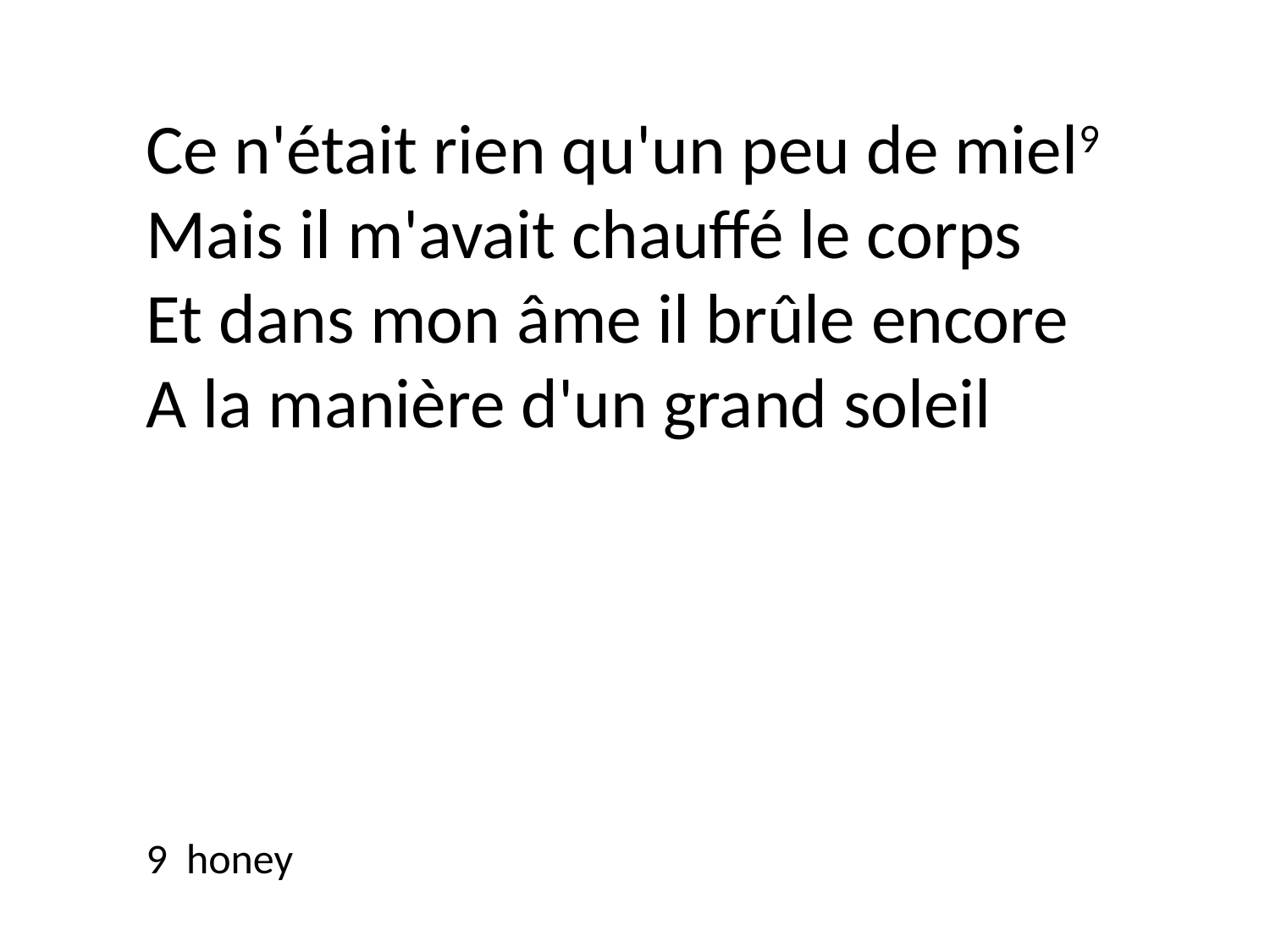

Ce n'était rien qu'un peu de miel9
Mais il m'avait chauffé le corps
Et dans mon âme il brûle encore
A la manière d'un grand soleil
9  honey